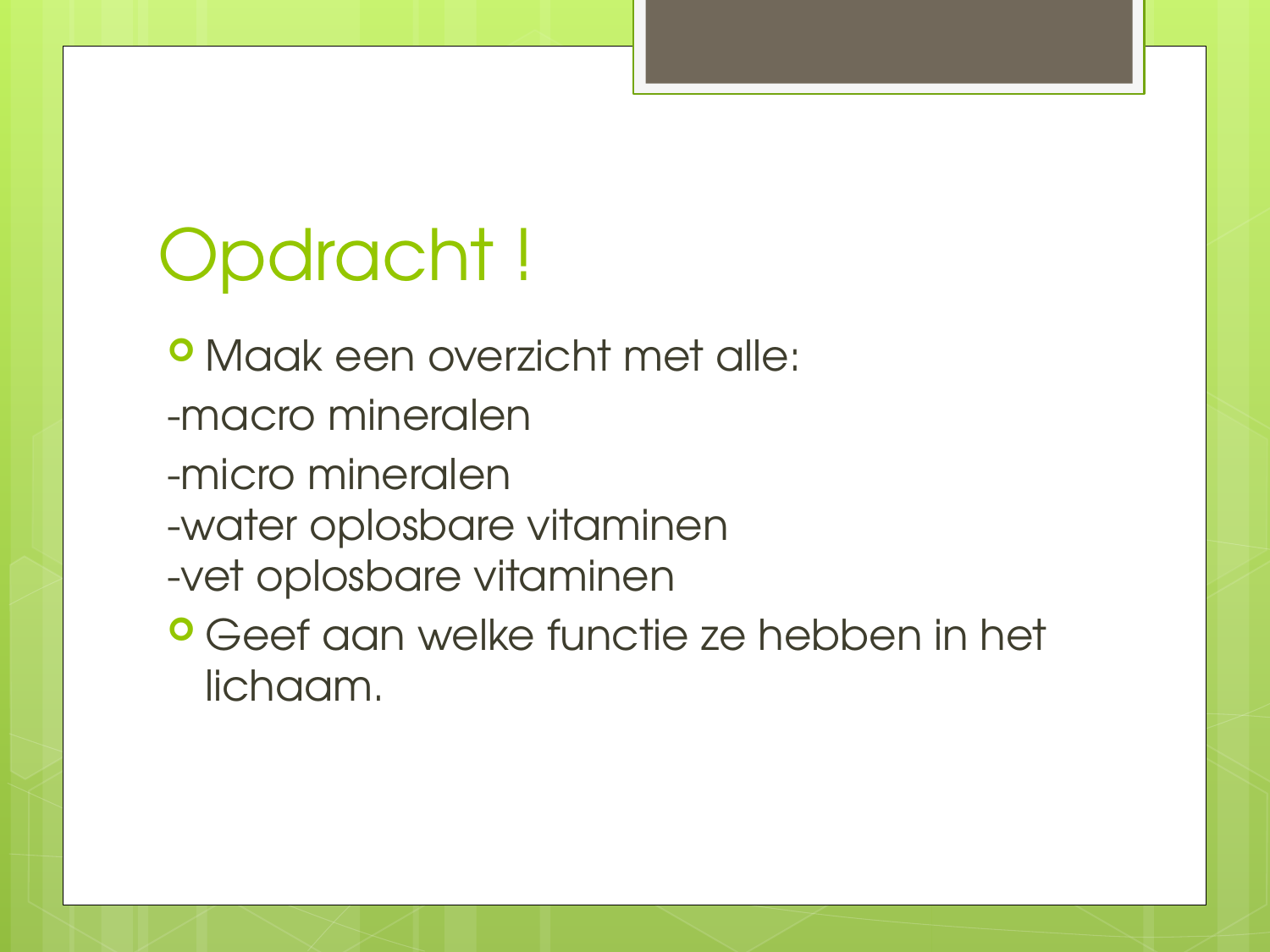

# Opdracht !
Maak een overzicht met alle:
-macro mineralen
-micro mineralen
-water oplosbare vitaminen
-vet oplosbare vitaminen
Geef aan welke functie ze hebben in het lichaam.